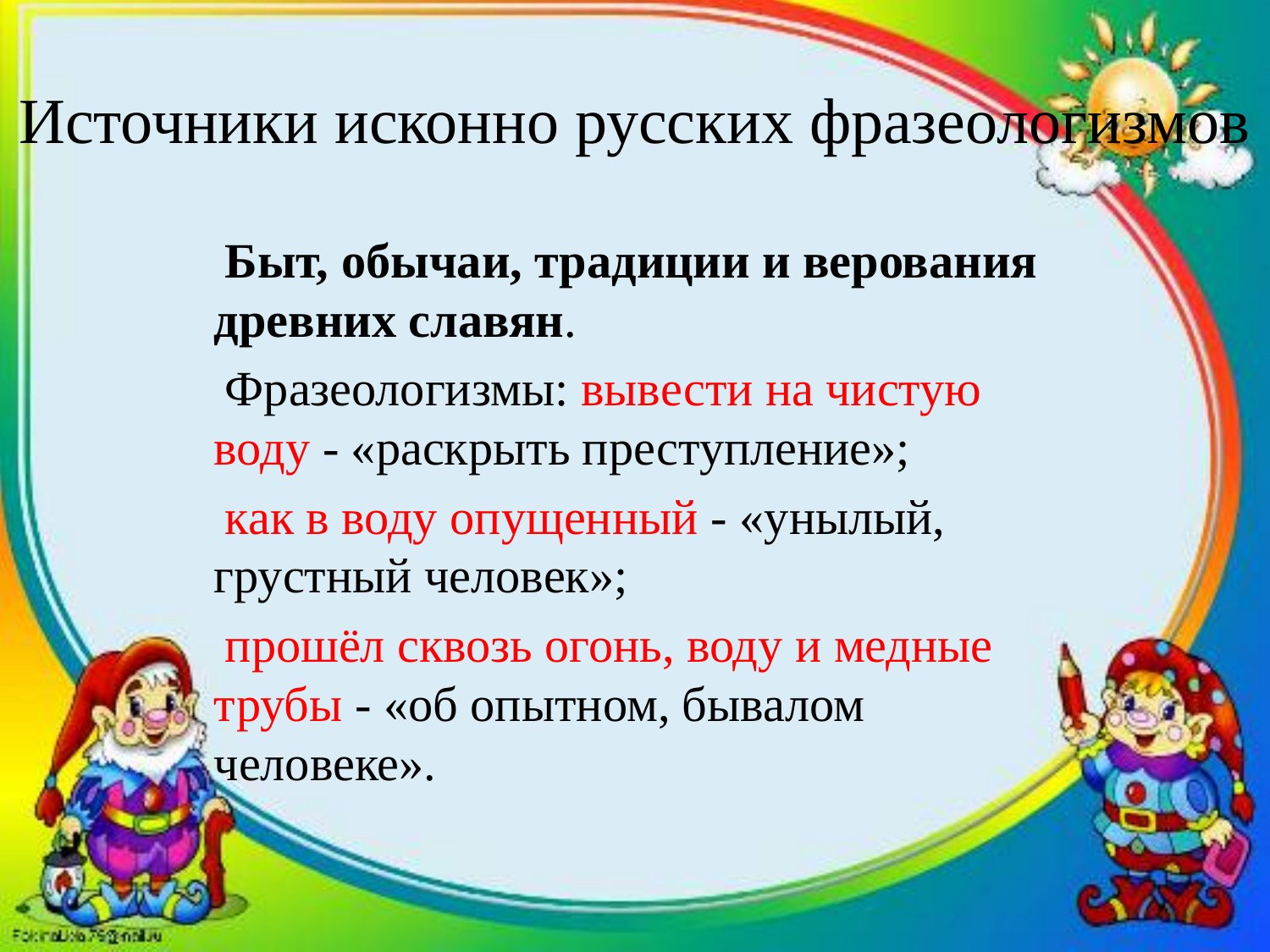

# Источники исконно русских фразеологизмов
Быт, обычаи, традиции и верования древних славян.
Фразеологизмы: вывести на чистую воду - «раскрыть преступление»;
как в воду опущенный - «унылый, грустный человек»;
прошёл сквозь огонь, воду и медные трубы - «об опытном, бывалом человеке».